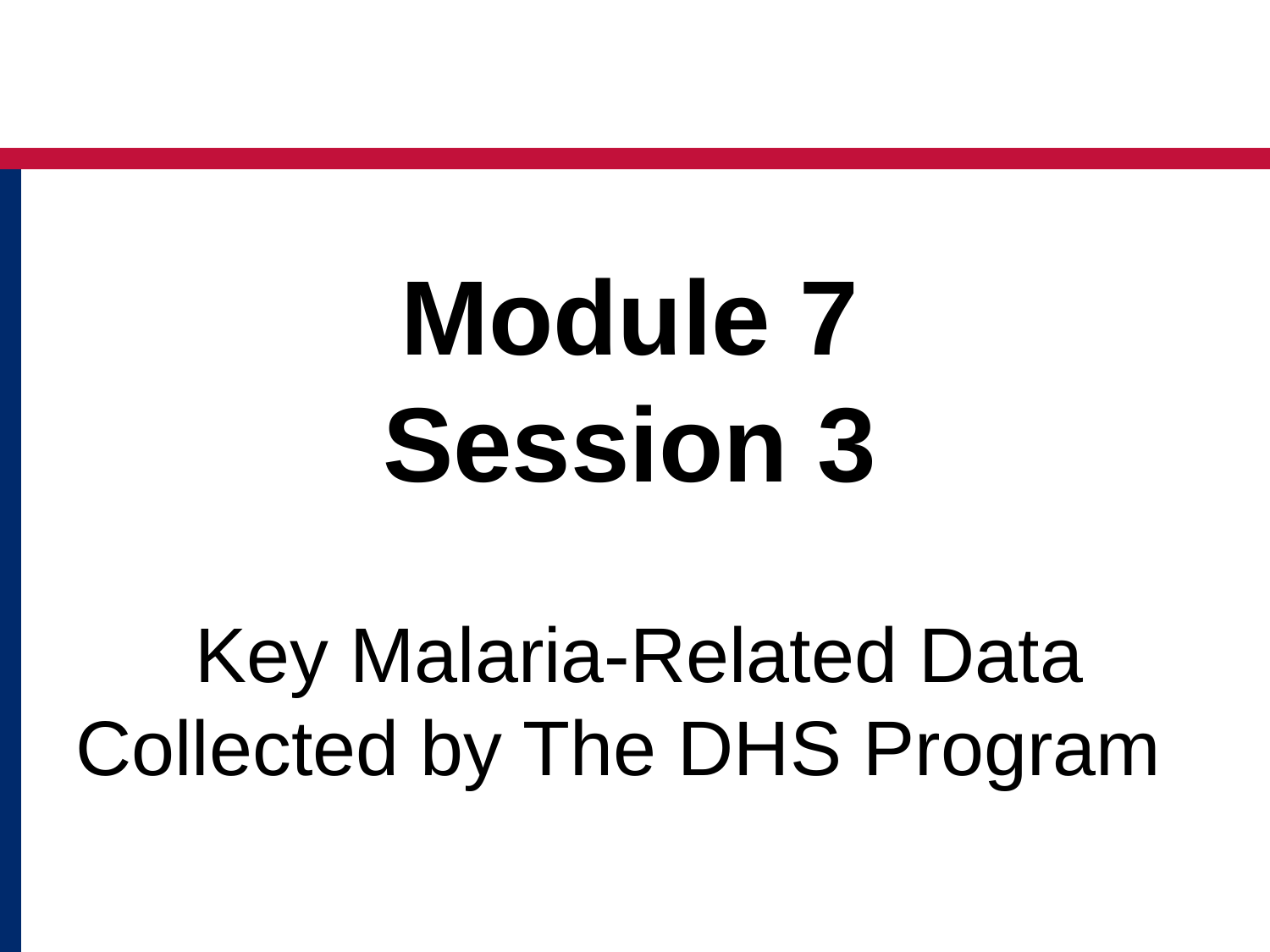

Module 7
Session 3
 Key Malaria-Related Data Collected by The DHS Program